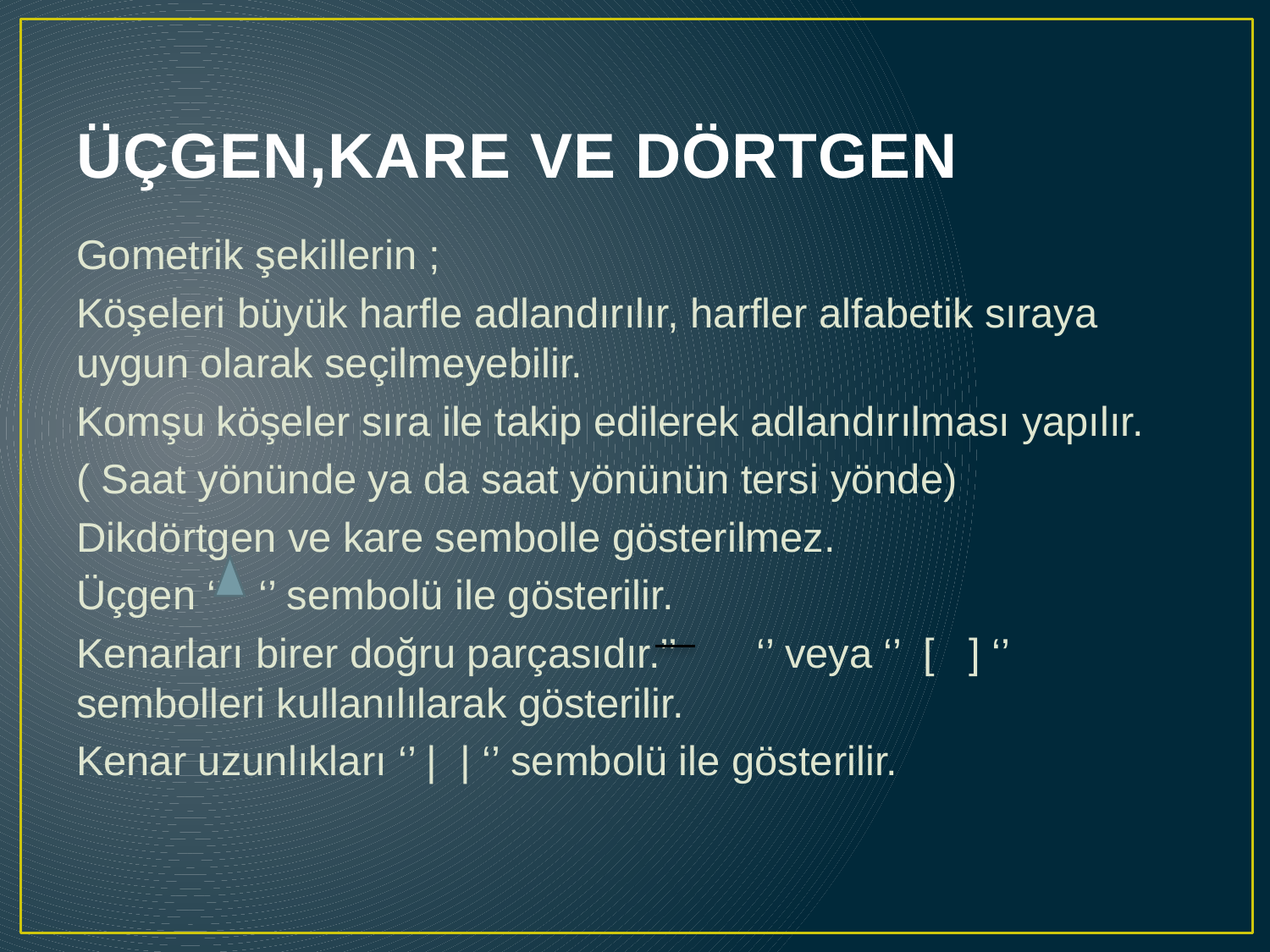

# ÜÇGEN,KARE VE DÖRTGEN
Gometrik şekillerin ;
Köşeleri büyük harfle adlandırılır, harfler alfabetik sıraya uygun olarak seçilmeyebilir.
Komşu köşeler sıra ile takip edilerek adlandırılması yapılır.
( Saat yönünde ya da saat yönünün tersi yönde)
Dikdörtgen ve kare sembolle gösterilmez.
Üçgen ‘’   ‘’ sembolü ile gösterilir.
Kenarları birer doğru parçasıdır.’’       ‘’ veya ‘’  [   ] ‘’ sembolleri kullanılılarak gösterilir.
Kenar uzunlıkları ‘’ |  | ‘’ sembolü ile gösterilir.